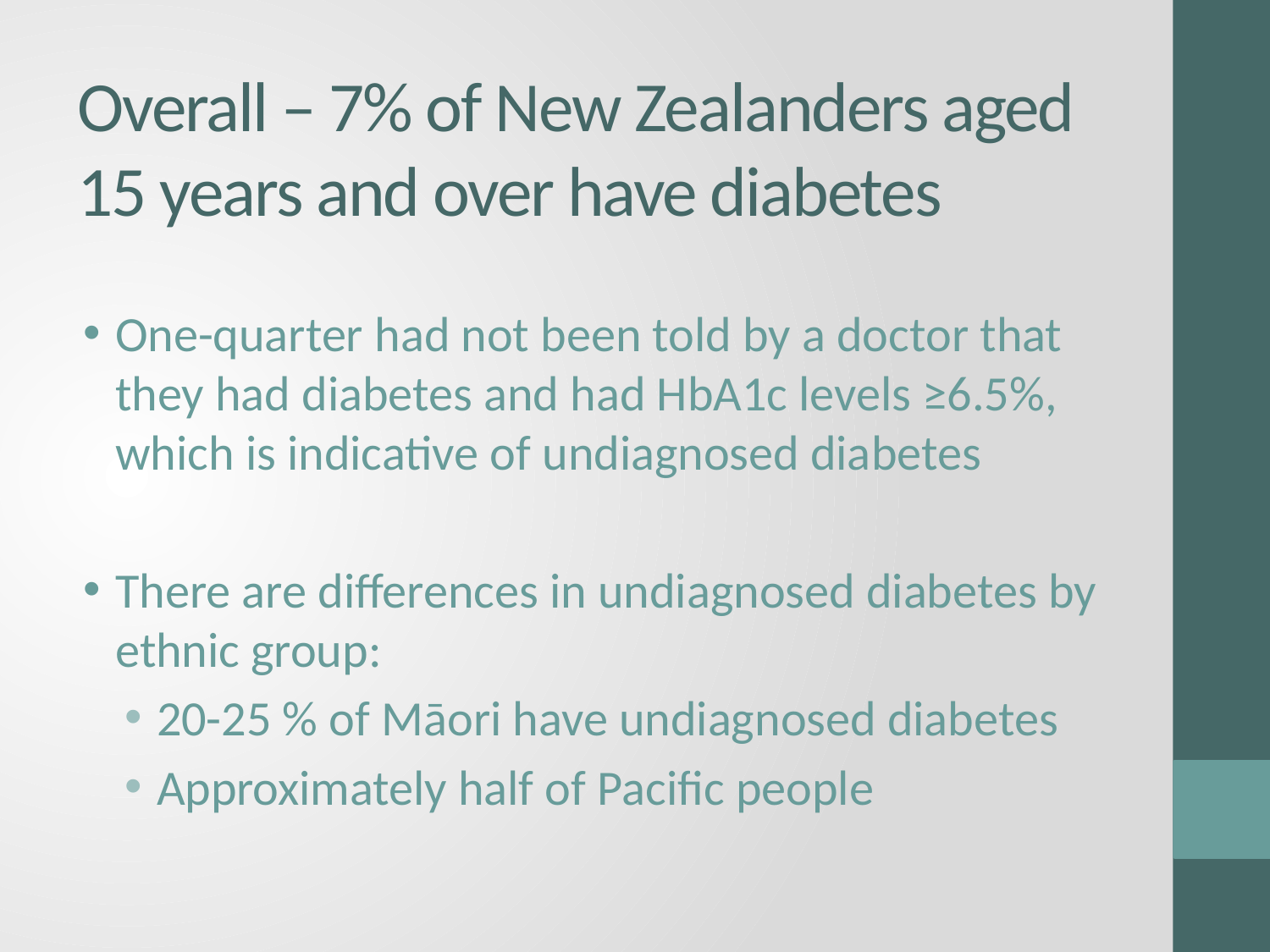

# Overall – 7% of New Zealanders aged 15 years and over have diabetes
One-quarter had not been told by a doctor that they had diabetes and had HbA1c levels ≥6.5%, which is indicative of undiagnosed diabetes

There are differences in undiagnosed diabetes by ethnic group:
20-25 % of Māori have undiagnosed diabetes
Approximately half of Pacific people